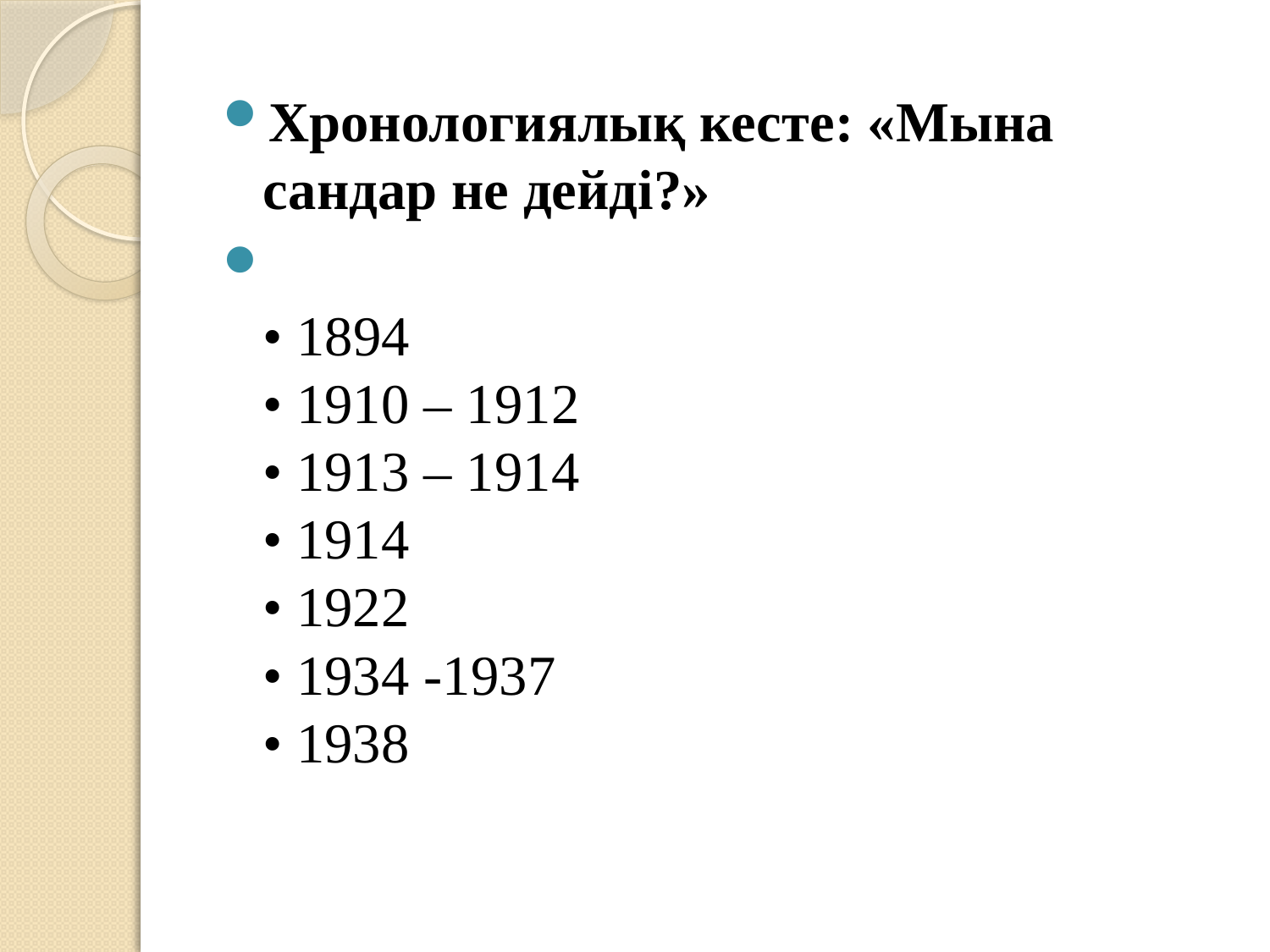

Хронологиялық кесте: «Мына сандар не дейді?»
• 1894
• 1910 – 1912
• 1913 – 1914
• 1914
• 1922
• 1934 -1937
• 1938